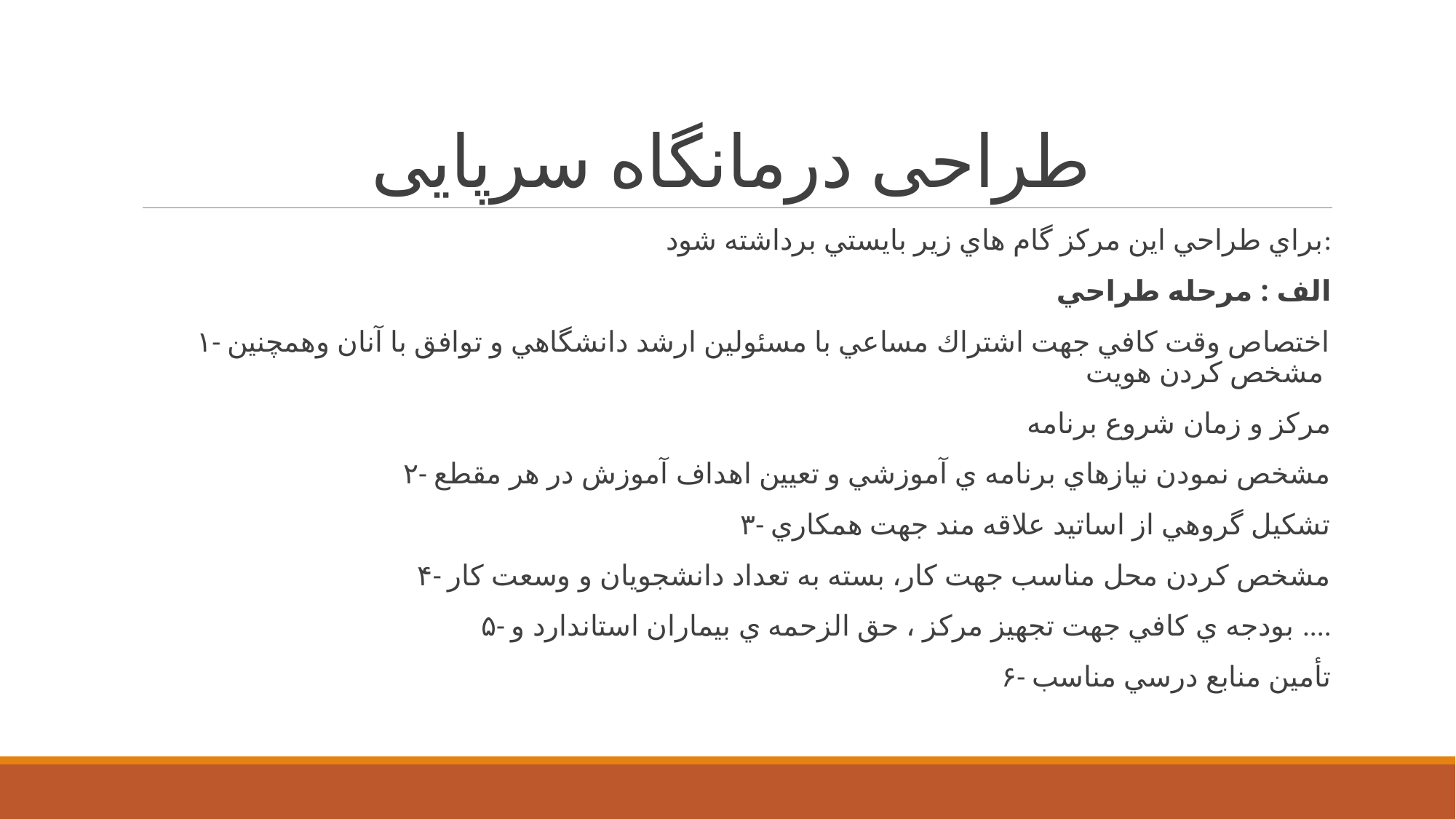

# طراحی درمانگاه سرپایی
براي طراحي اين مركز گام هاي زير بايستي برداشته شود:
الف : مرحله طراحي
۱- اختصاص وقت كافي جهت اشتراك مساعي با مسئولين ارشد دانشگاهي و توافق با آنان وهمچنين مشخص كردن هويت
مركز و زمان شروع برنامه
۲- مشخص نمودن نيازهاي برنامه ي آموزشي و تعيين اهداف آموزش در هر مقطع
۳- تشكيل گروهي از اساتيد علاقه مند جهت همكاري
۴- مشخص كردن محل مناسب جهت كار، بسته به تعداد دانشجويان و وسعت كار
۵- بودجه ي كافي جهت تجهيز مركز ، حق الزحمه ي بيماران استاندارد و ....
۶- تأمين منابع درسي مناسب